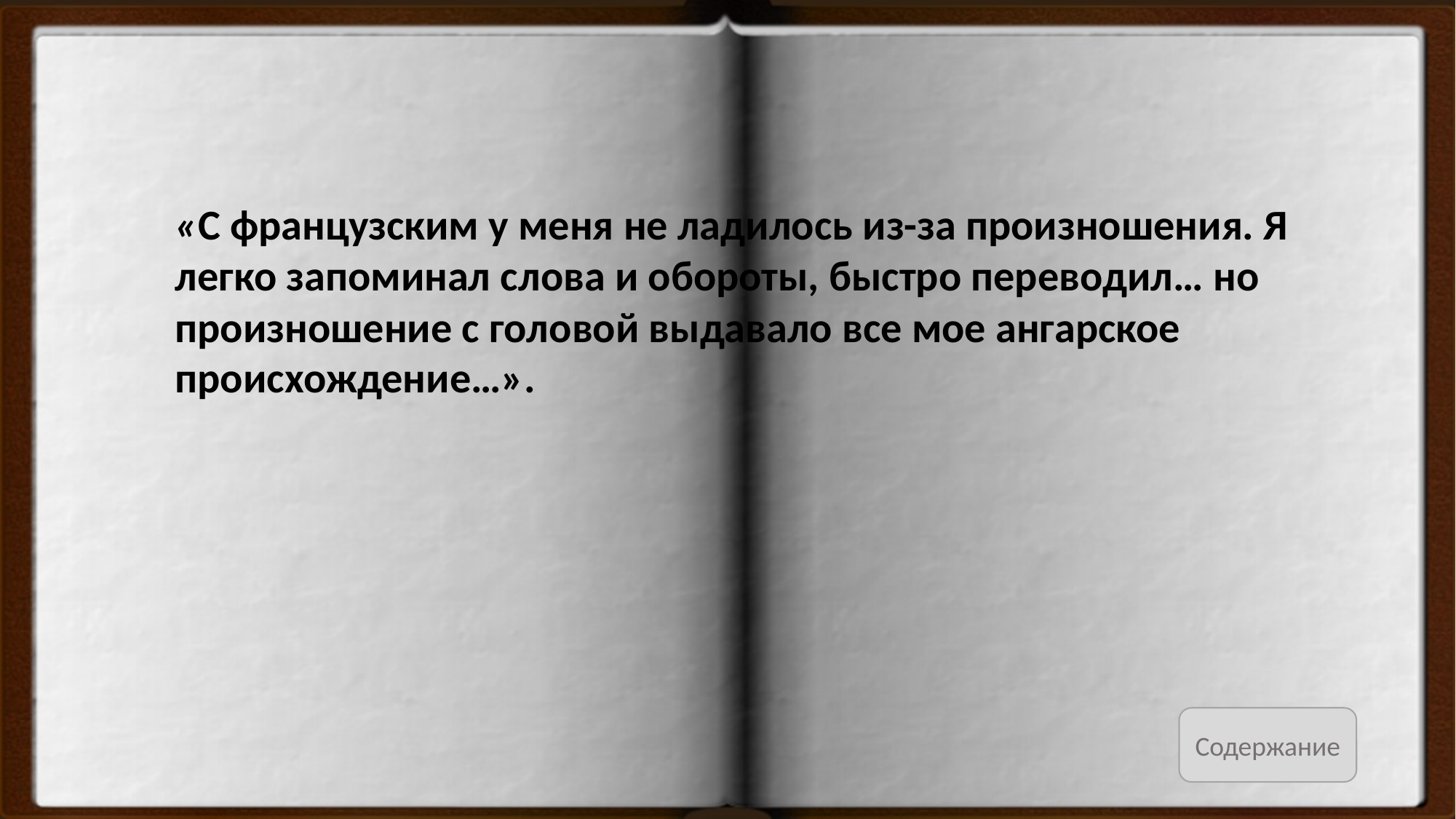

«С французским у меня не ладилось из-за произношения. Я легко запоминал слова и обороты, быстро переводил… но произношение с головой выдавало все мое ангарское происхождение…».
Содержание